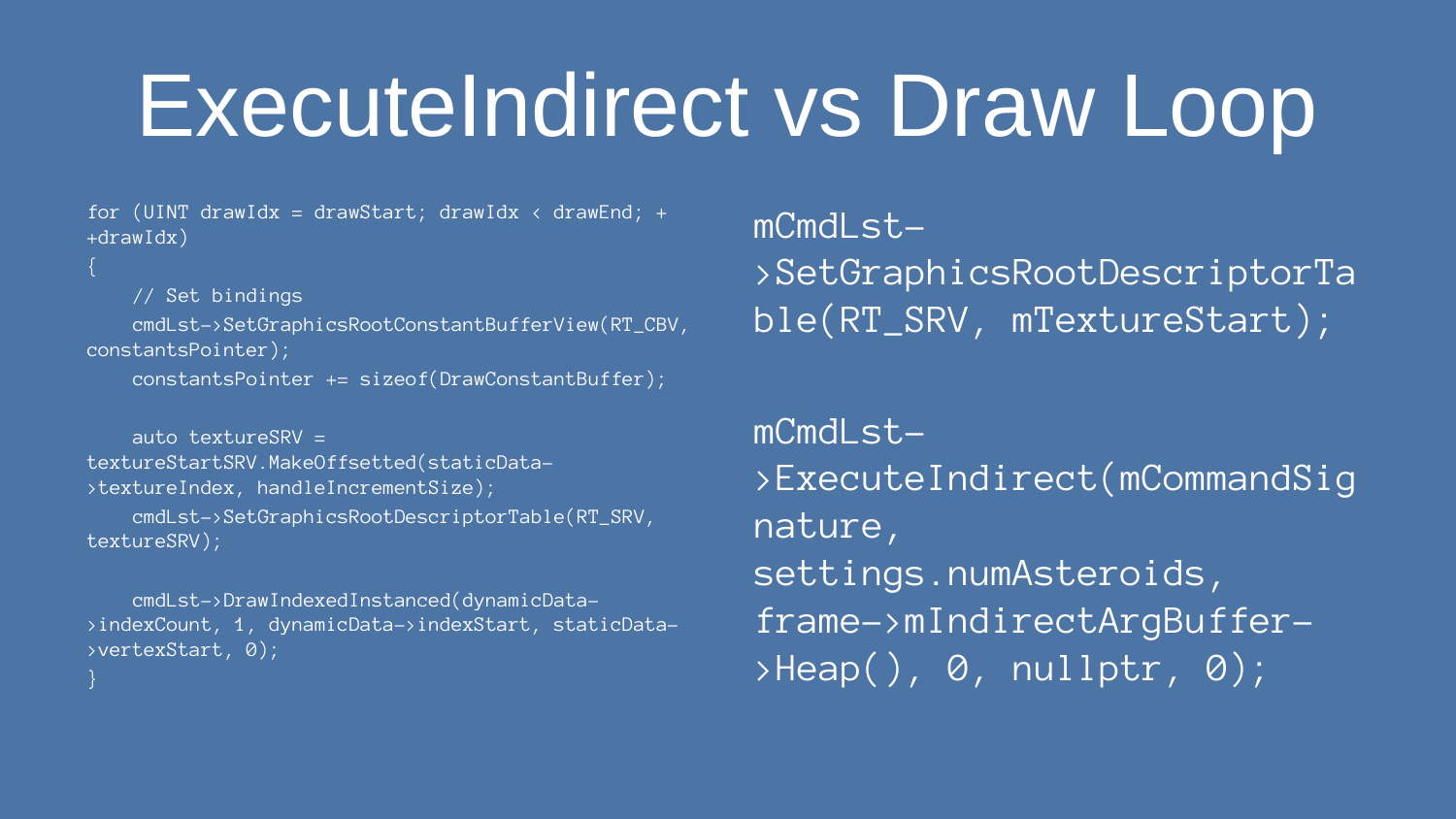

# ExecuteIndirect vs Draw Loop
for (UINT drawIdx = drawStart; drawIdx < drawEnd; ++drawIdx)
{
    // Set bindings
    cmdLst->SetGraphicsRootConstantBufferView(RT_CBV, constantsPointer);
    constantsPointer += sizeof(DrawConstantBuffer);

    auto textureSRV = textureStartSRV.MakeOffsetted(staticData->textureIndex, handleIncrementSize);
    cmdLst->SetGraphicsRootDescriptorTable(RT_SRV, textureSRV);

    cmdLst->DrawIndexedInstanced(dynamicData->indexCount, 1, dynamicData->indexStart, staticData->vertexStart, 0);
}
mCmdLst->SetGraphicsRootDescriptorTable(RT_SRV, mTextureStart);

mCmdLst->ExecuteIndirect(mCommandSignature, settings.numAsteroids, frame->mIndirectArgBuffer->Heap(), 0, nullptr, 0);